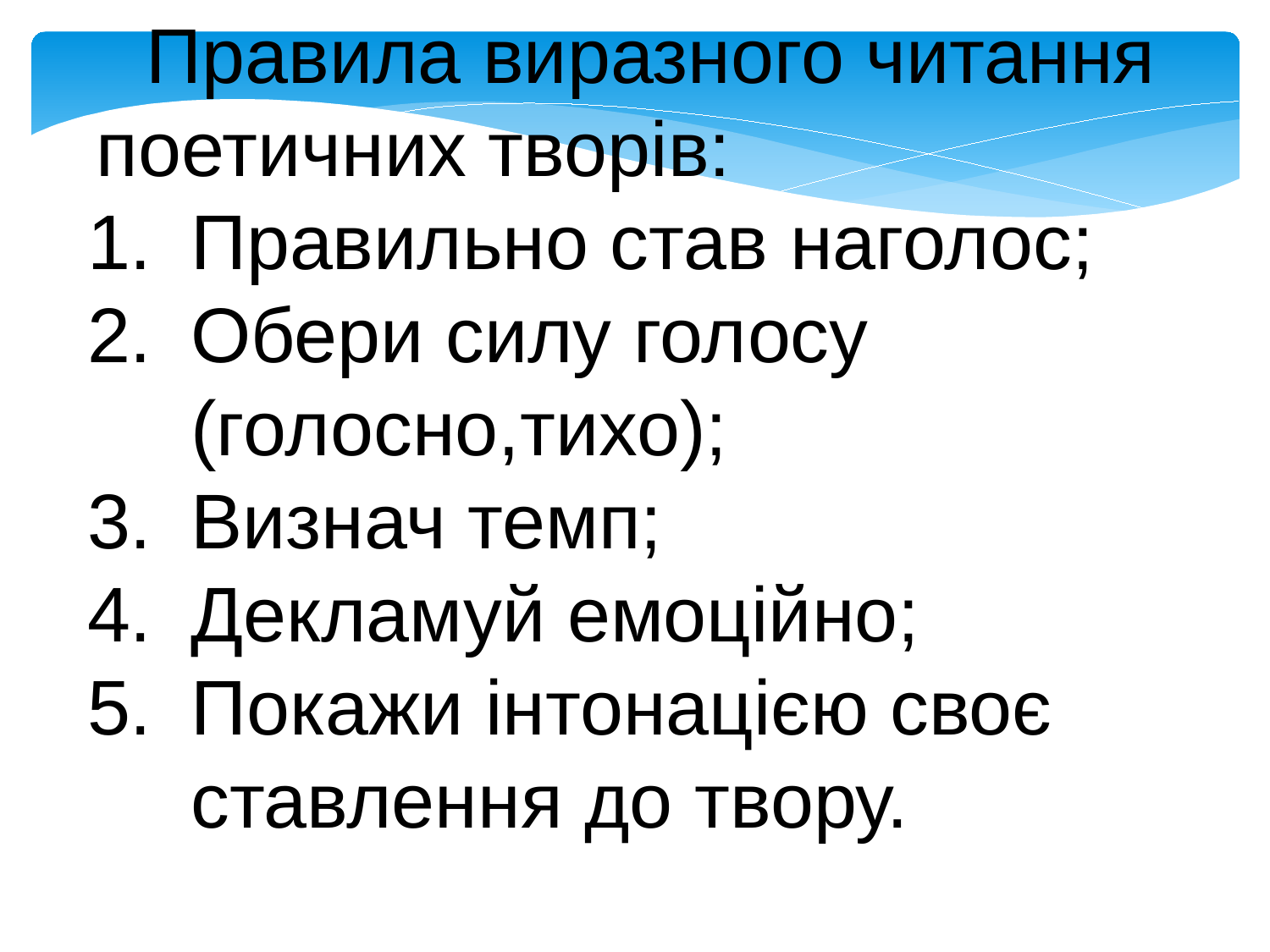

Правила виразного читання поетичних творів:
Правильно став наголос;
Обери силу голосу (голосно,тихо);
Визнач темп;
Декламуй емоційно;
Покажи інтонацією своє ставлення до твору.